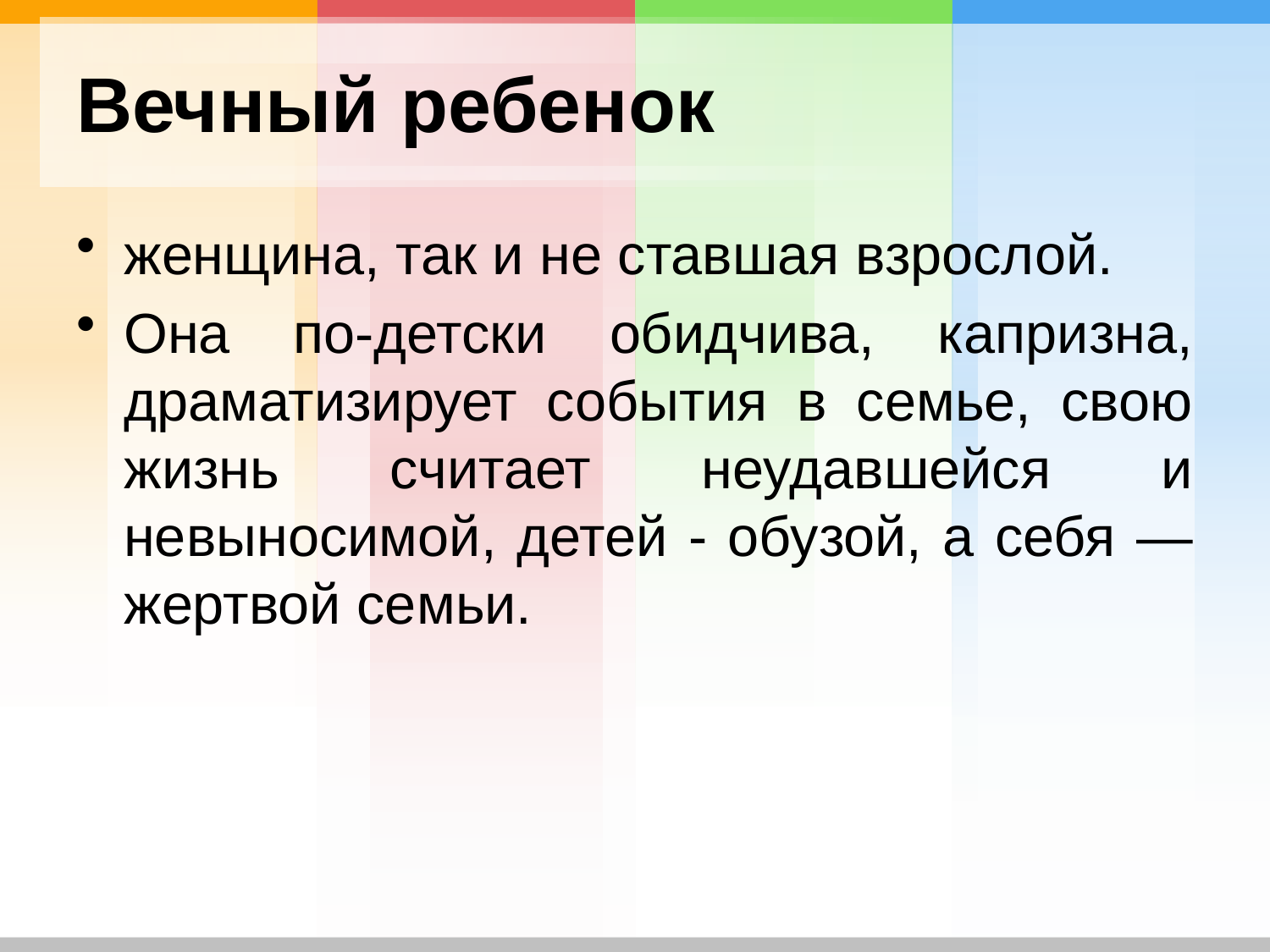

# Вечный ребенок
женщина, так и не ставшая взрослой.
Она по-детски обидчива, капризна, драматизирует события в семье, свою жизнь считает неудавшейся и невыносимой, детей - обузой, а себя — жертвой семьи.